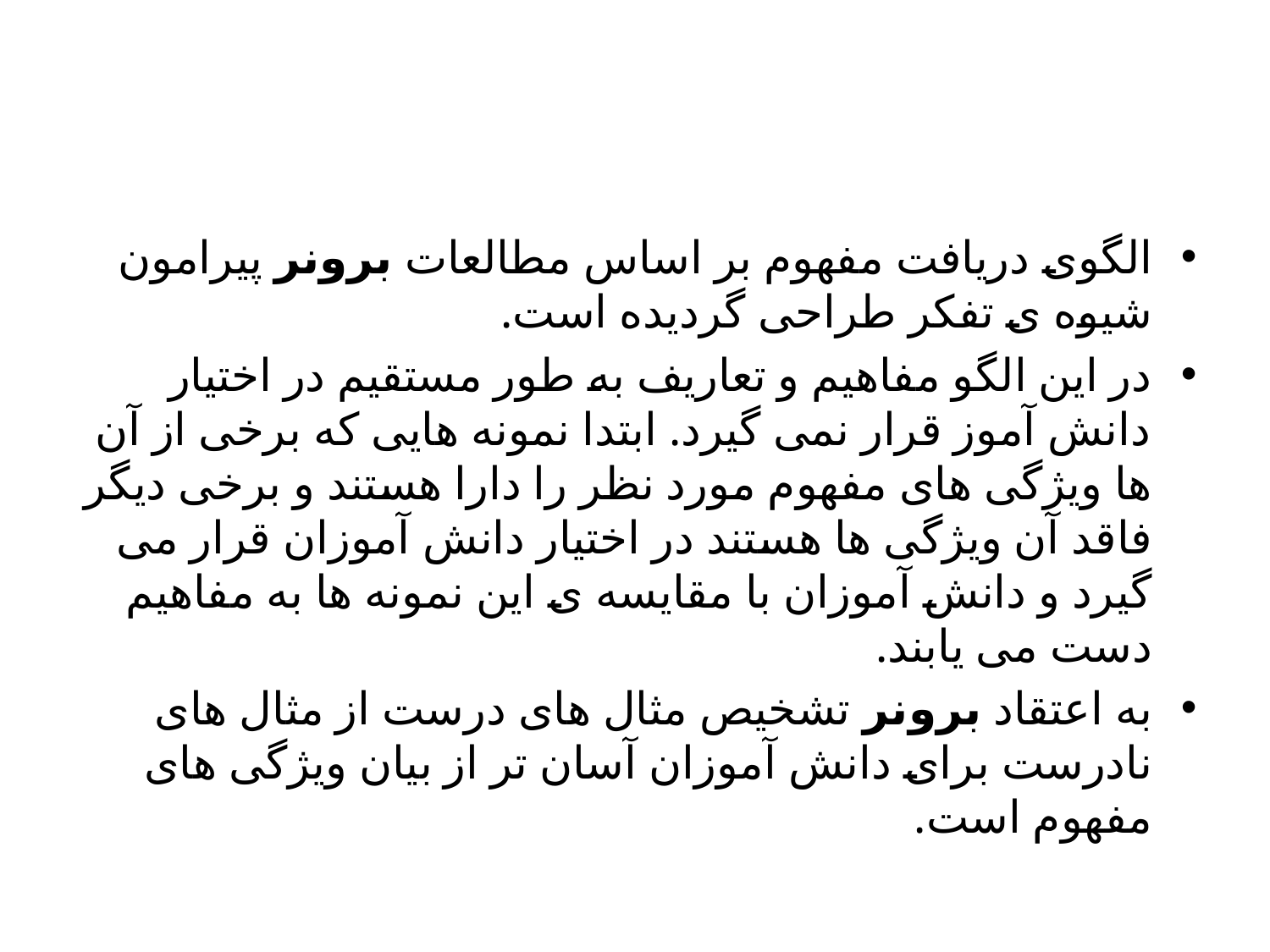

#
الگوی دریافت مفهوم بر اساس مطالعات برونر پیرامون شیوه ی تفکر طراحی گردیده است.
در این الگو مفاهیم و تعاریف به طور مستقیم در اختیار دانش آموز قرار نمی گیرد. ابتدا نمونه هایی که برخی از آن ها ویژگی های مفهوم مورد نظر را دارا هستند و برخی دیگر فاقد آن ویژگی ها هستند در اختیار دانش آموزان قرار می گیرد و دانش آموزان با مقایسه ی این نمونه ها به مفاهیم دست می یابند.
به اعتقاد برونر تشخیص مثال های درست از مثال های نادرست برای دانش آموزان آسان تر از بیان ویژگی های مفهوم است.